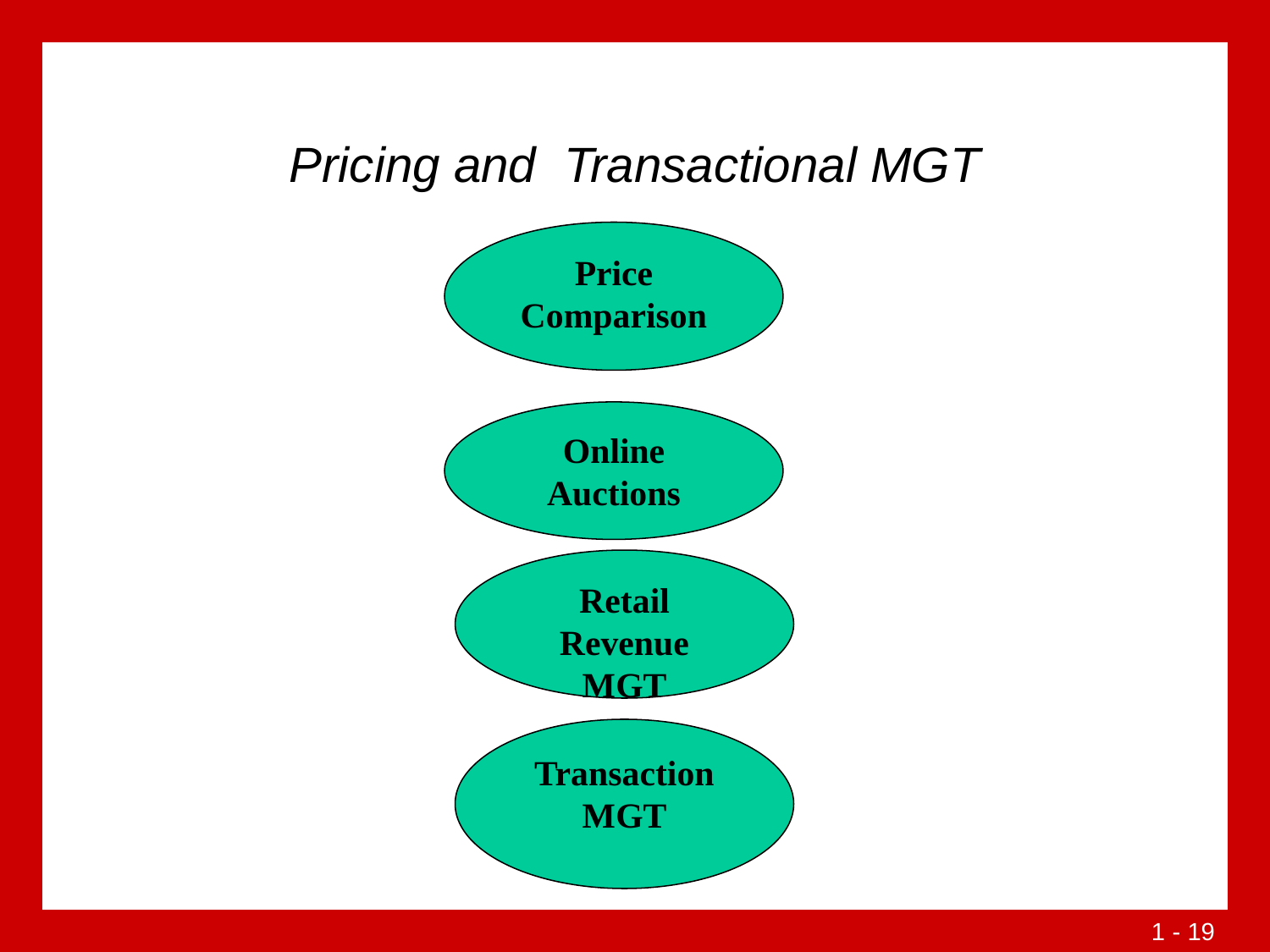

Pricing and  Transactional MGT

Price Comparison
Online Auctions
Retail Revenue MGT
Transaction MGT
1 - 19